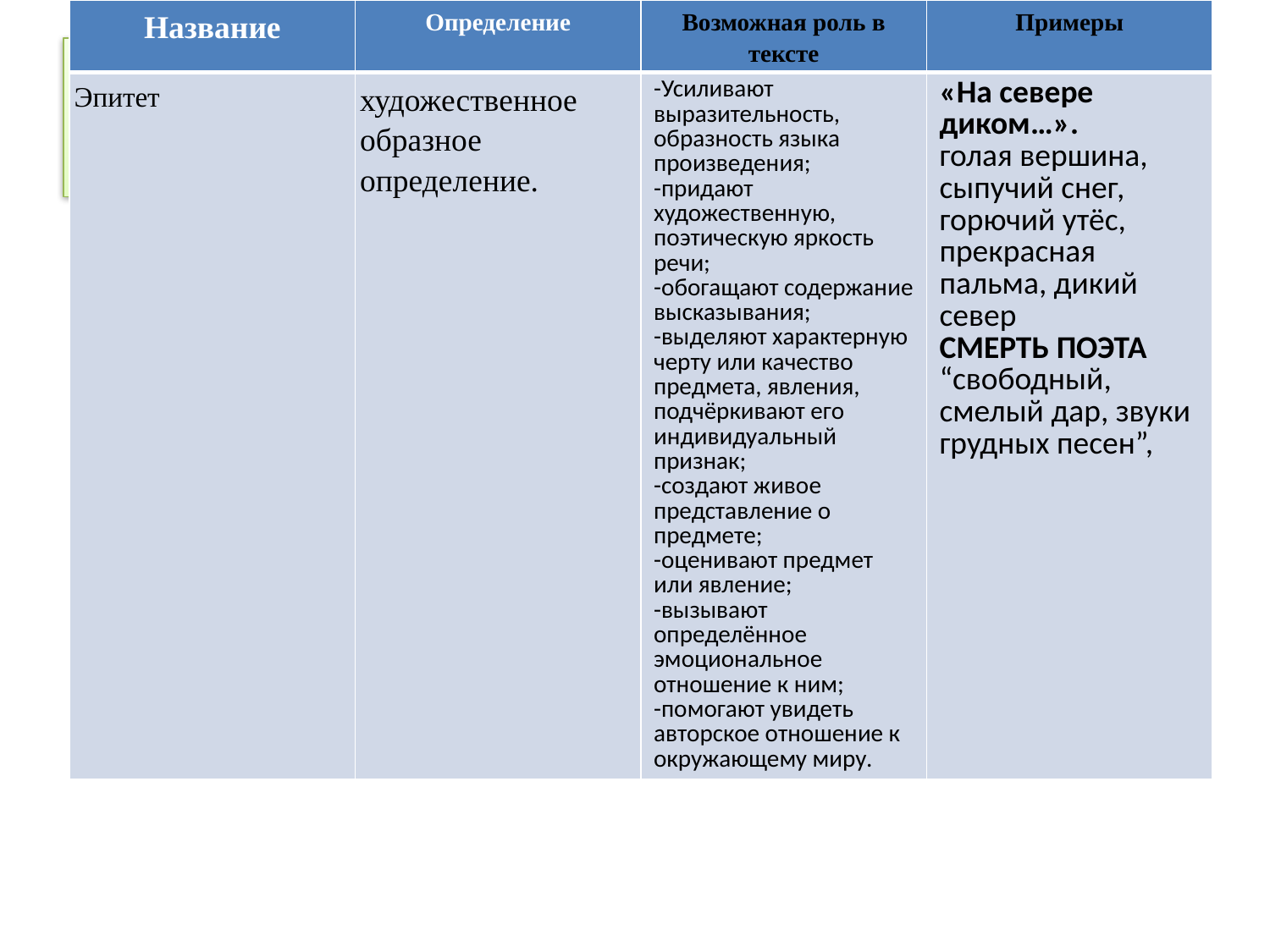

| Название | Определение | Возможная роль в тексте | Примеры |
| --- | --- | --- | --- |
| Эпитет | художественное образное определение. | -Усиливают выразительность, образность языка произведения; -придают художественную, поэтическую яркость речи; -обогащают содержание высказывания; -выделяют характерную черту или качество предмета, явления, подчёркивают его индивидуальный признак; -создают живое представление о предмете; -оценивают предмет или явление; -вызывают определённое эмоциональное отношение к ним; -помогают увидеть авторское отношение к окружающему миру. | «На севере диком…». голая вершина, сыпучий снег, горючий утёс, прекрасная пальма, дикий север СМЕРТЬ ПОЭТА “свободный, смелый дар, звуки грудных песен”, |
# Роль изобразительно-выразительных средств в тексте